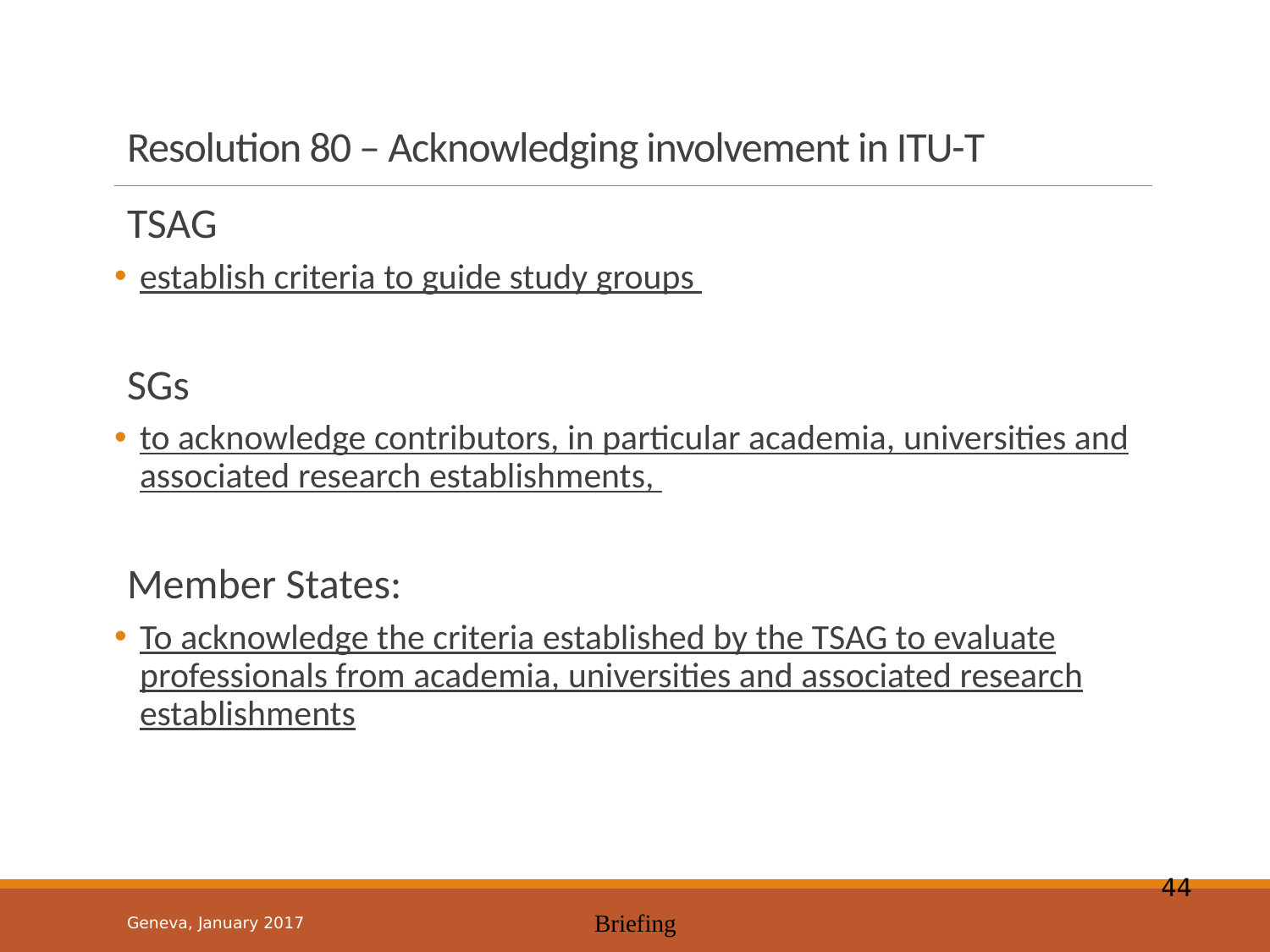

# Resolution 80 – Acknowledging involvement in ITU-T
TSAG
establish criteria to guide study groups

SGs
to acknowledge contributors, in particular academia, universities and associated research establishments,

Member States:
To acknowledge the criteria established by the TSAG to evaluate professionals from academia, universities and associated research establishments
44
Geneva, January 2017
Briefing